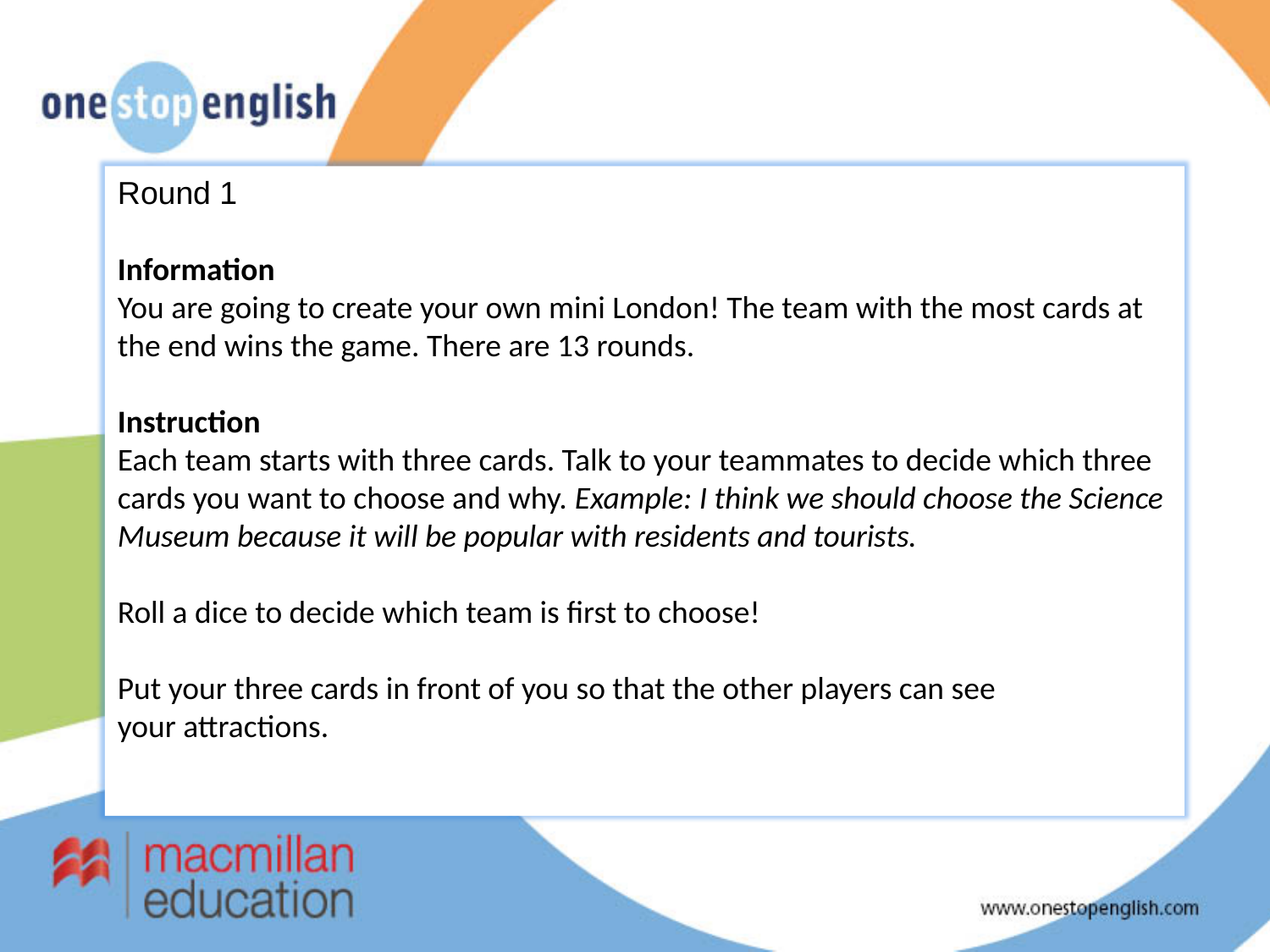

Round 1

Information
You are going to create your own mini London! The team with the most cards at the end wins the game. There are 13 rounds.

Instruction
Each team starts with three cards. Talk to your teammates to decide which three cards you want to choose and why. Example: I think we should choose the Science Museum because it will be popular with residents and tourists.

Roll a dice to decide which team is first to choose!

Put your three cards in front of you so that the other players can see
your attractions.